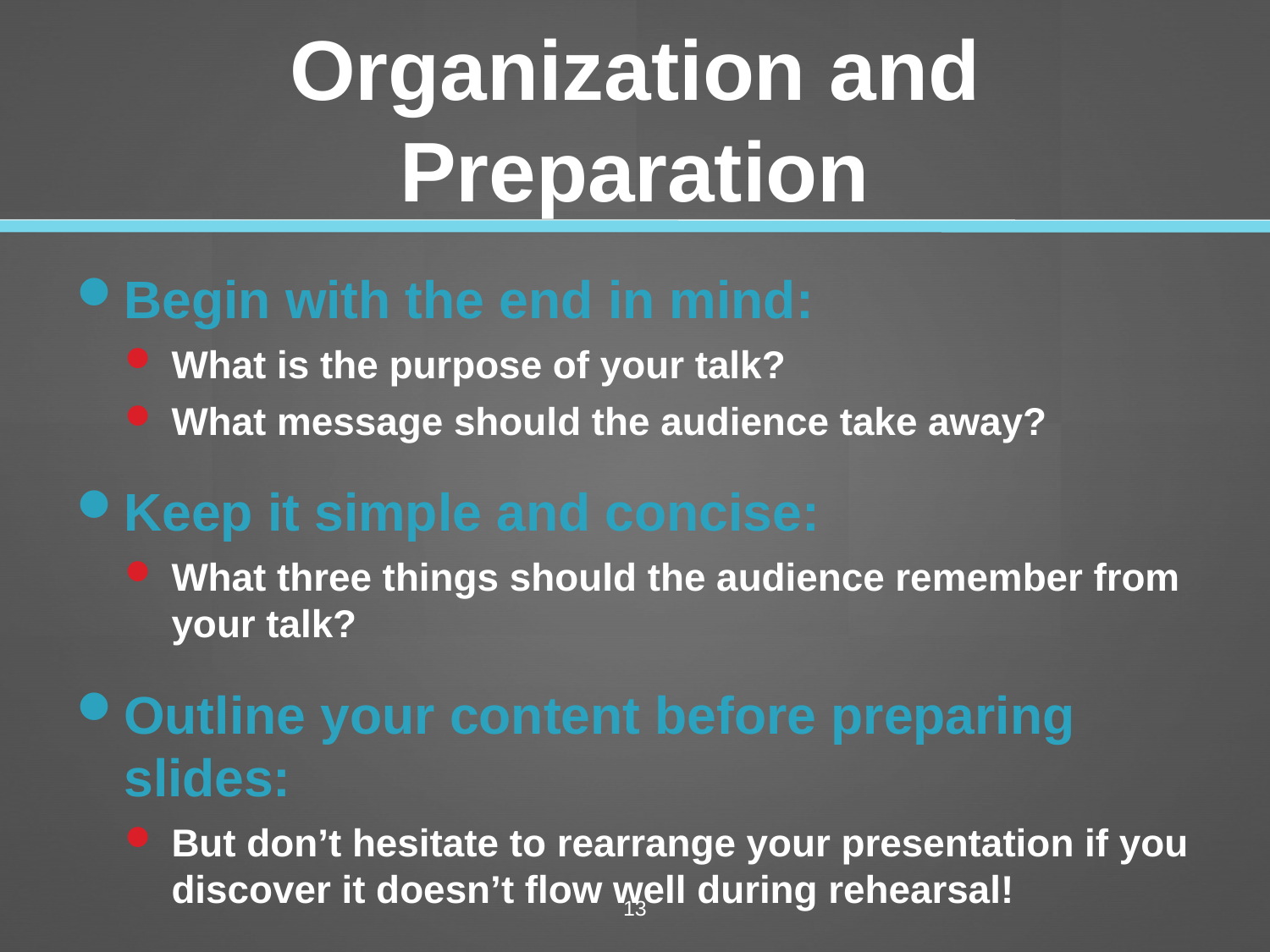

# Organization and Preparation
Begin with the end in mind:
What is the purpose of your talk?
What message should the audience take away?
Keep it simple and concise:
What three things should the audience remember from your talk?
Outline your content before preparing slides:
But don’t hesitate to rearrange your presentation if you discover it doesn’t flow well during rehearsal!

13